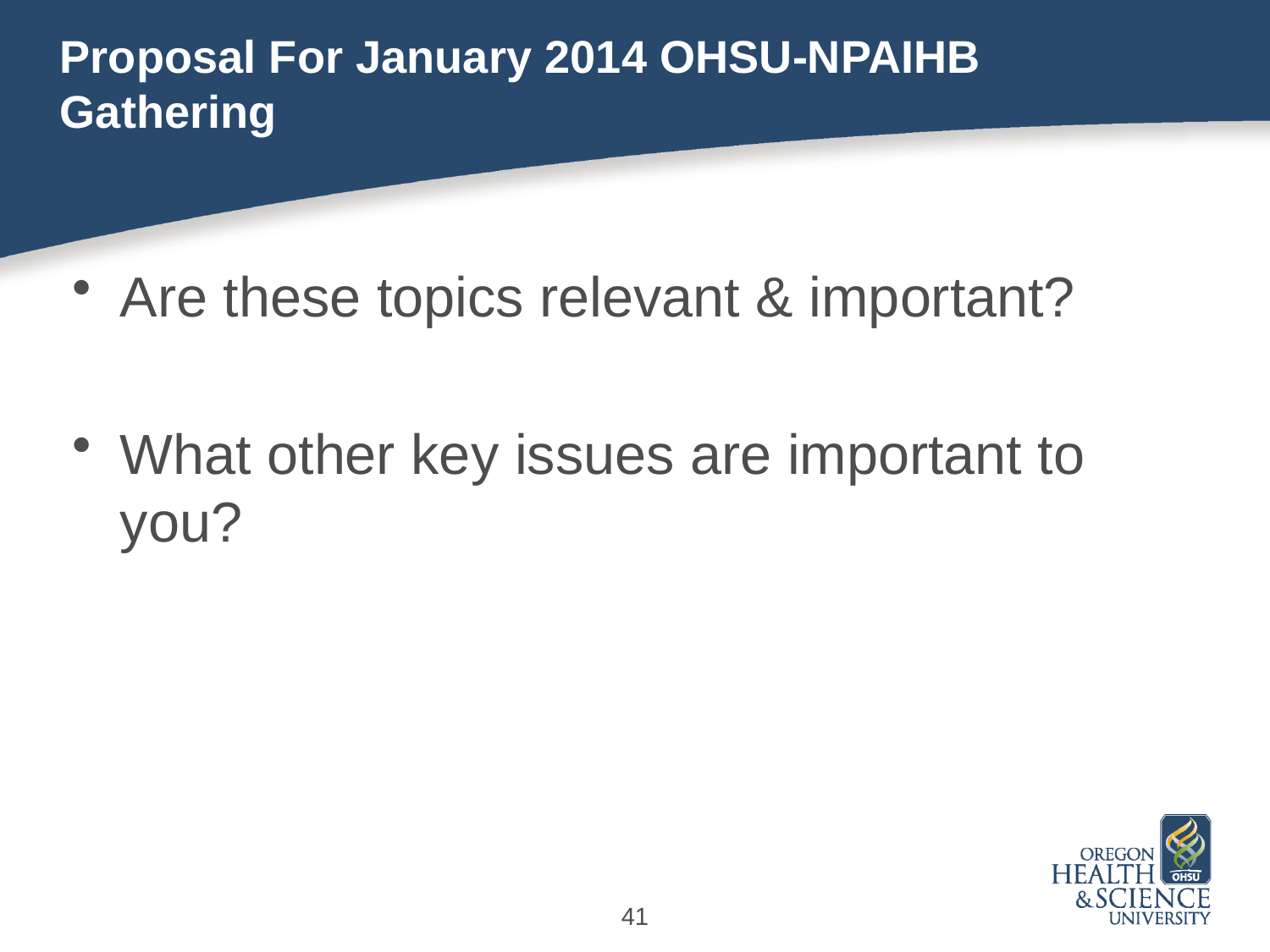

# Proposal For January 2014 OHSU-NPAIHB Gathering
Are these topics relevant & important?

What other key issues are important to you?

41